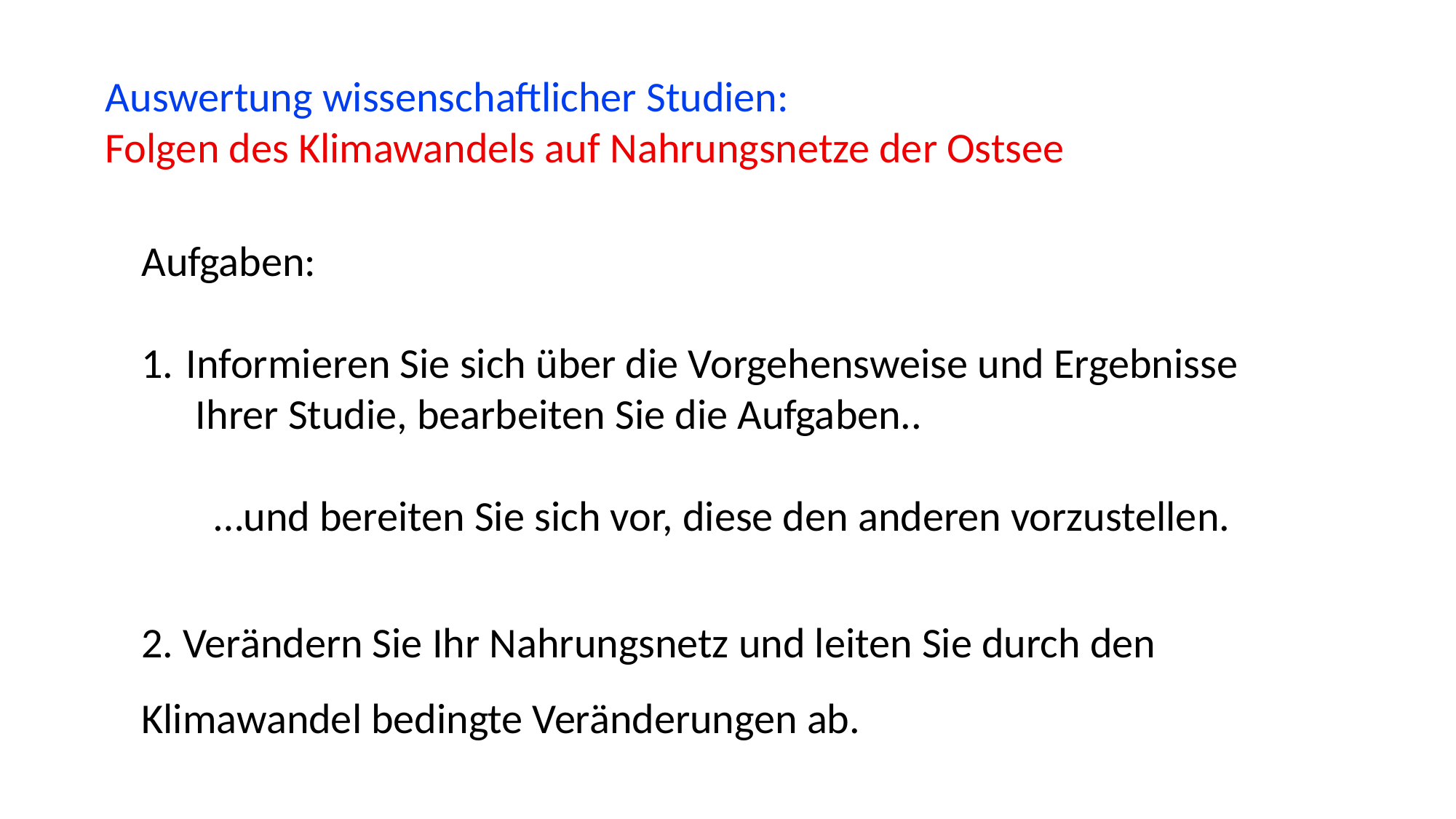

# Auswertung wissenschaftlicher Studien:
Folgen des Klimawandels auf Nahrungsnetze der Ostsee
Aufgaben:

Informieren Sie sich über die Vorgehensweise und Ergebnisse  Ihrer Studie, bearbeiten Sie die Aufgaben..

…und bereiten Sie sich vor, diese den anderen vorzustellen.

2. Verändern Sie Ihr Nahrungsnetz und leiten Sie durch den Klimawandel bedingte Veränderungen ab.